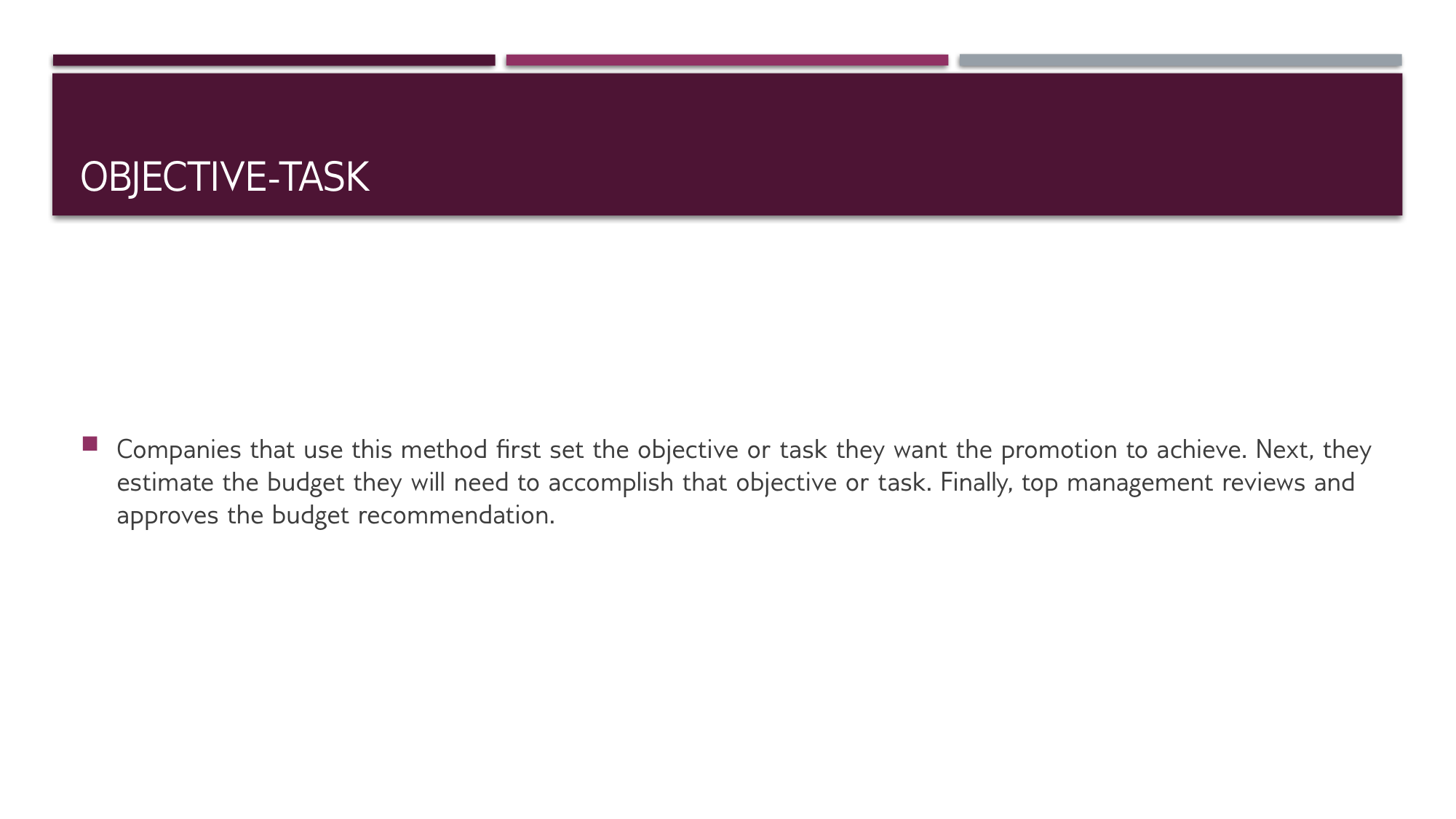

# Objective-task
Companies that use this method first set the objective or task they want the promotion to achieve. Next, they estimate the budget they will need to accomplish that objective or task. Finally, top management reviews and approves the budget recommendation.